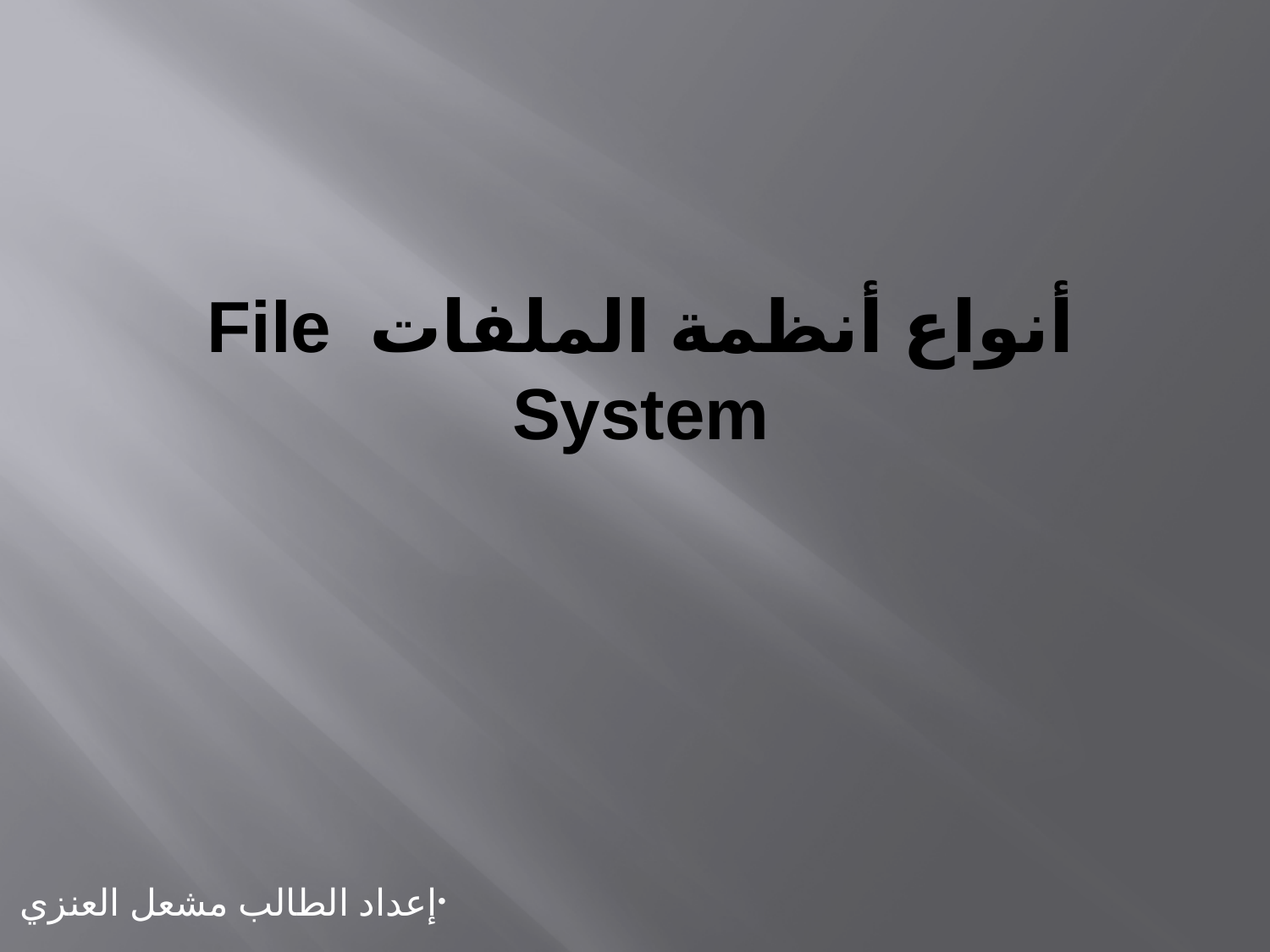

# أنواع أنظمة الملفات  File System
إعداد الطالب مشعل العنزي